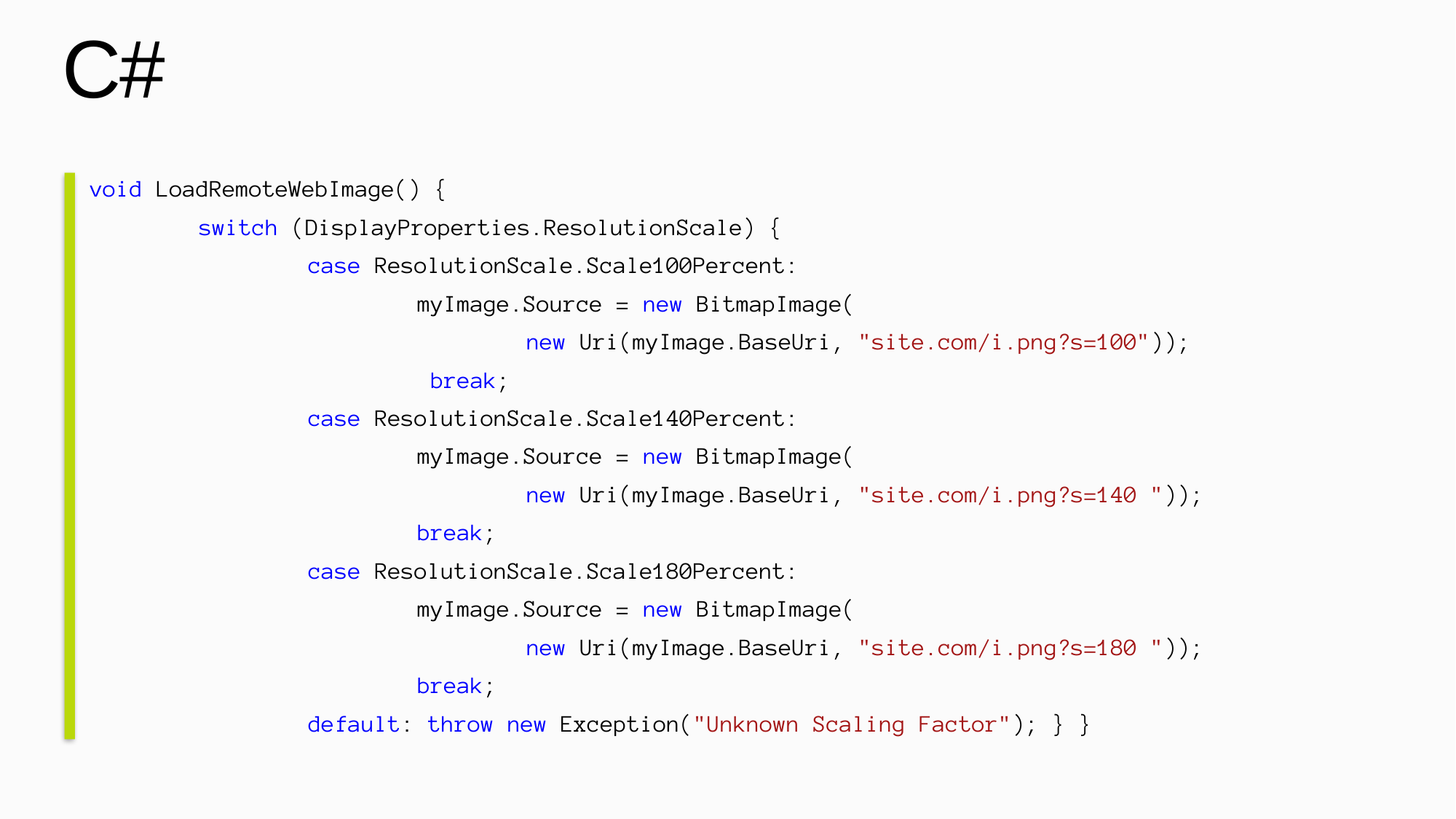

# C#
void LoadRemoteWebImage() {
	switch (DisplayProperties.ResolutionScale) {
		case ResolutionScale.Scale100Percent:
			myImage.Source = new BitmapImage(
				new Uri(myImage.BaseUri, "site.com/i.png?s=100"));
			 break;
		case ResolutionScale.Scale140Percent:
			myImage.Source = new BitmapImage(
				new Uri(myImage.BaseUri, "site.com/i.png?s=140 "));
			break;
		case ResolutionScale.Scale180Percent:
			myImage.Source = new BitmapImage(
				new Uri(myImage.BaseUri, "site.com/i.png?s=180 "));
			break;
		default: throw new Exception("Unknown Scaling Factor"); } }